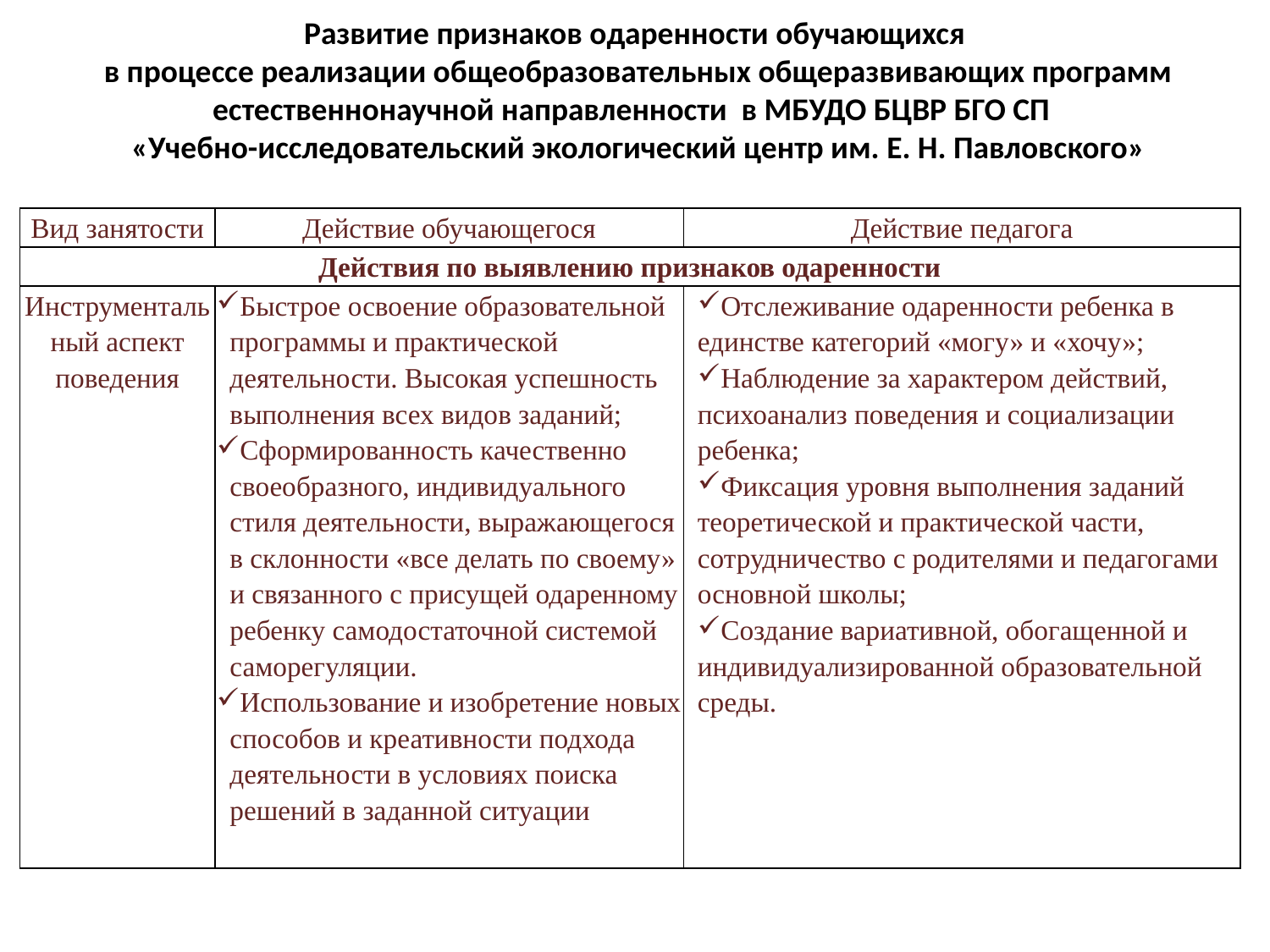

Развитие признаков одаренности обучающихся
 в процессе реализации общеобразовательных общеразвивающих программ естественнонаучной направленности  в МБУДО БЦВР БГО СП
 «Учебно-исследовательский экологический центр им. Е. Н. Павловского»

| Вид занятости | Действие обучающегося | Действие педагога |
| --- | --- | --- |
| Действия по выявлению признаков одаренности |  |  |
| Инструментальный аспект поведения | Быстрое освоение образовательной программы и практической деятельности. Высокая успешность выполнения всех видов заданий; Сформированность качественно своеобразного, индивидуального стиля деятельности, выражающегося в склонности «все делать по своему» и связанного с присущей одаренному ребенку самодостаточной системой саморегуляции. Использование и изобретение новых способов и креативности подхода деятельности в условиях поиска решений в заданной ситуации | Отслеживание одаренности ребенка в единстве категорий «могу» и «хочу»; Наблюдение за характером действий, психоанализ поведения и социализации ребенка; Фиксация уровня выполнения заданий теоретической и практической части, сотрудничество с родителями и педагогами основной школы; Создание вариативной, обогащенной и индивидуализированной образовательной среды. |